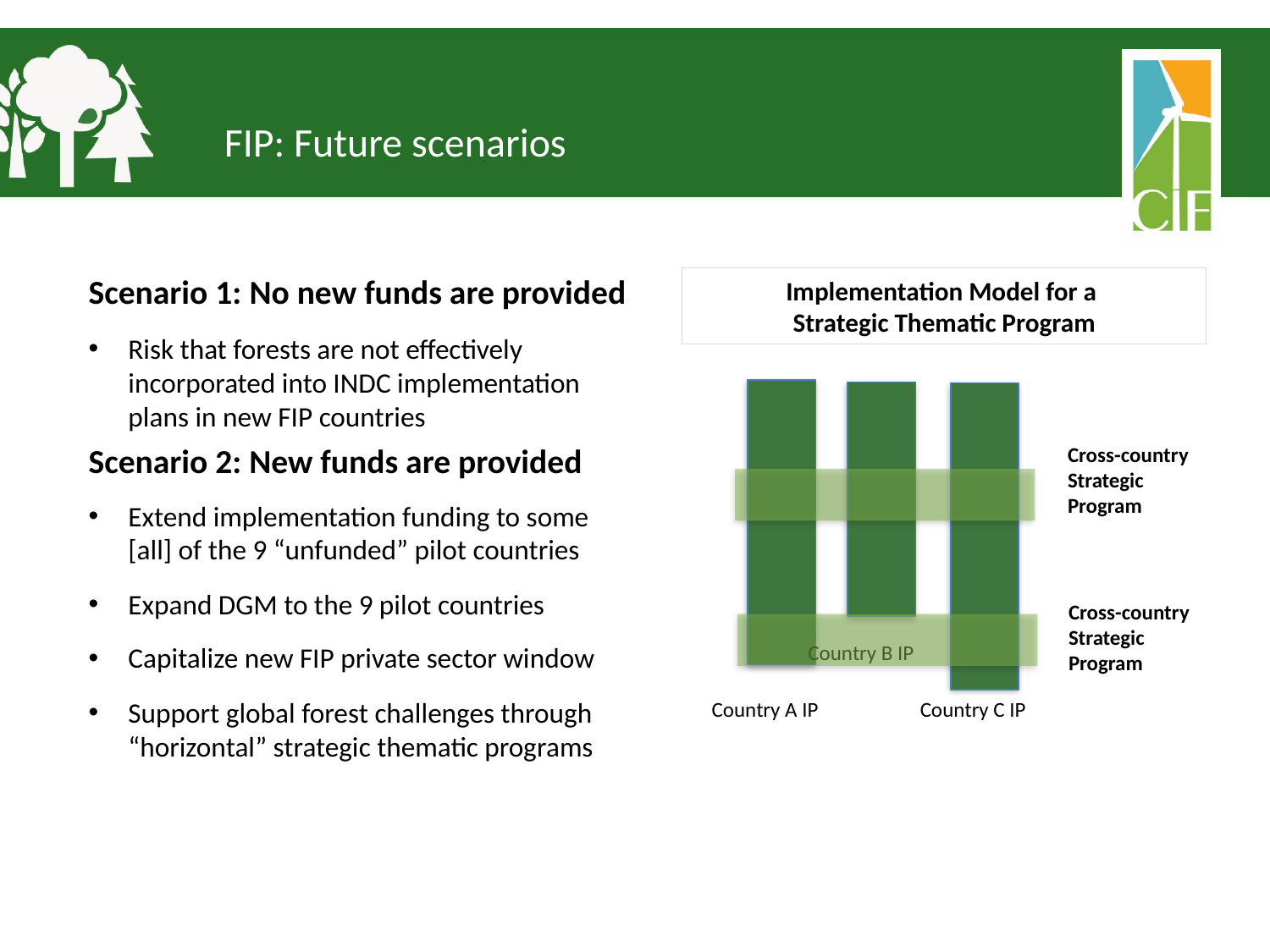

# FIP: Future scenarios
Scenario 1: No new funds are provided

Risk that forests are not effectively incorporated into INDC implementation plans in new FIP countries
Scenario 2: New funds are provided
Extend implementation funding to some [all] of the 9 “unfunded” pilot countries

Expand DGM to the 9 pilot countries

Capitalize new FIP private sector window

Support global forest challenges through “horizontal” strategic thematic programs
Implementation Model for a
Strategic Thematic Program

Country B IP
Country A IP
Country C IP
Cross-country
Strategic Program
Cross-country
Strategic Program